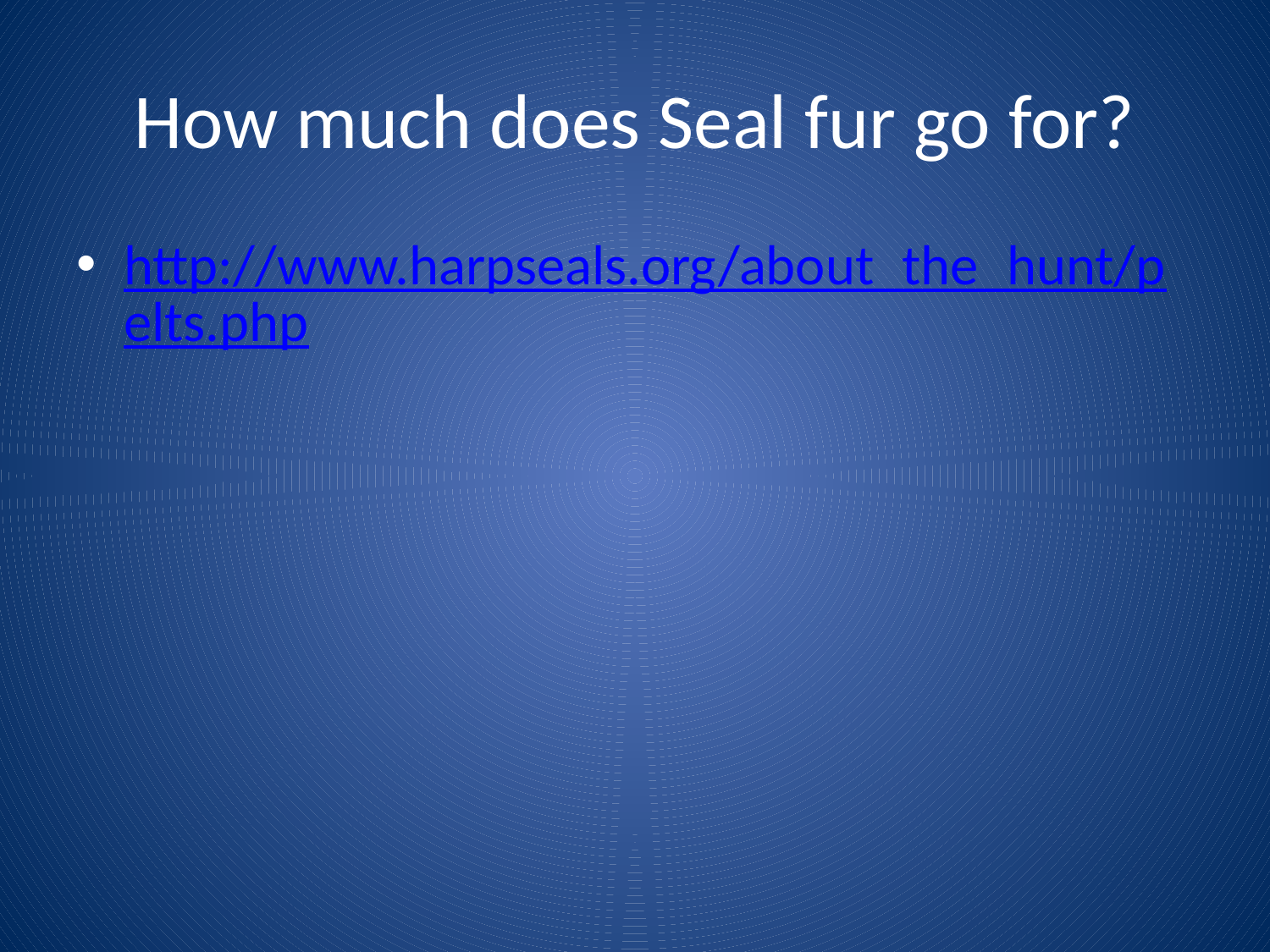

# How much does Seal fur go for?
http://www.harpseals.org/about_the_hunt/pelts.php